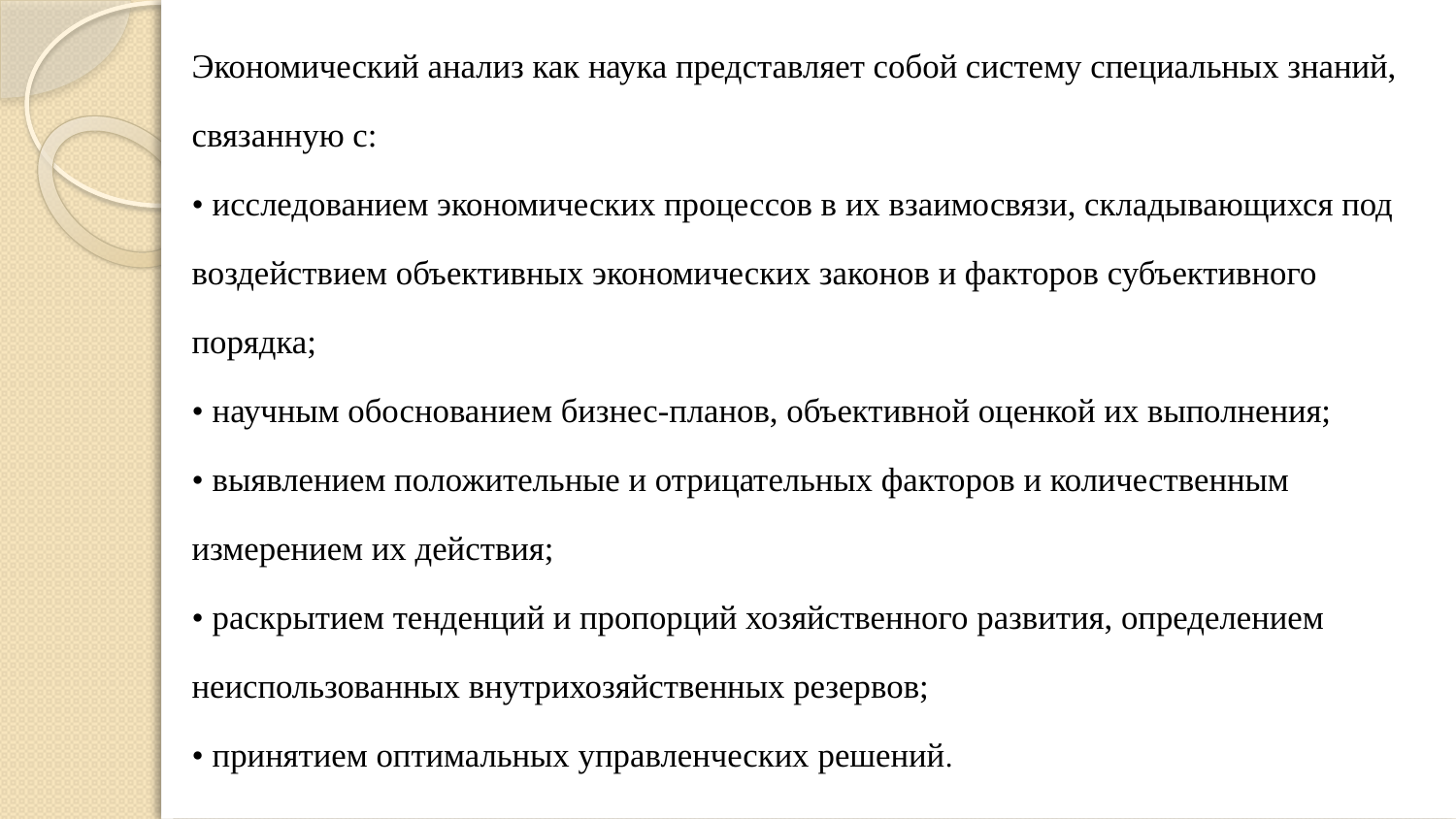

Экономический анализ как наука представляет собой систему специальных знаний, связанную с:
• исследованием экономических процессов в их взаимосвязи, складывающихся под воздействием объективных экономических законов и факторов субъективного порядка;
• научным обоснованием бизнес-планов, объективной оценкой их выполнения;
• выявлением положительные и отрицательных факторов и количественным измерением их действия;
• раскрытием тенденций и пропорций хозяйственного развития, определением неиспользованных внутрихозяйственных резервов;
• принятием оптимальных управленческих решений.